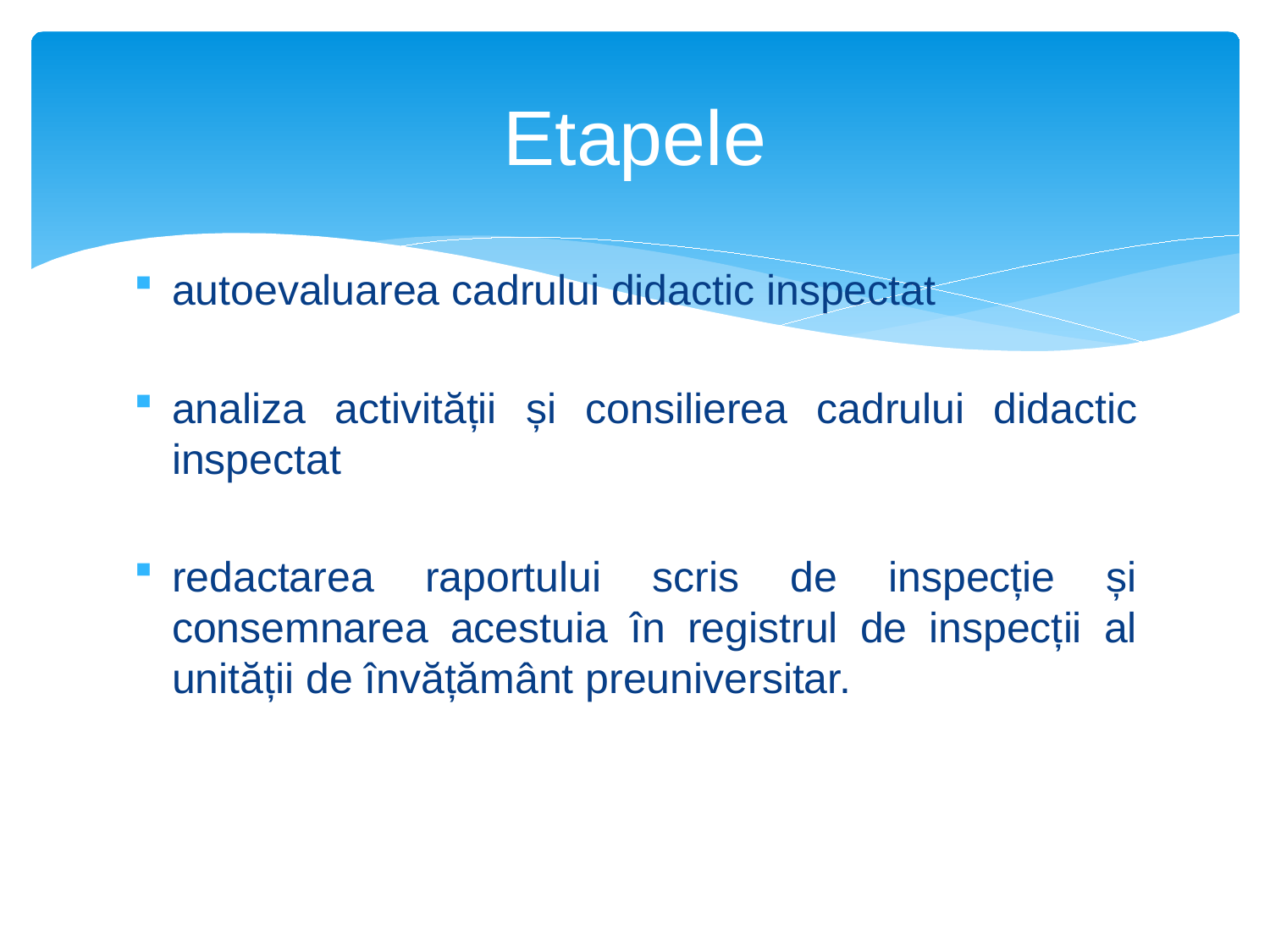

# Etapele
autoevaluarea cadrului didactic inspectat

analiza activității și consilierea cadrului didactic inspectat

redactarea raportului scris de inspecție și consemnarea acestuia în registrul de inspecții al unității de învățământ preuniversitar.